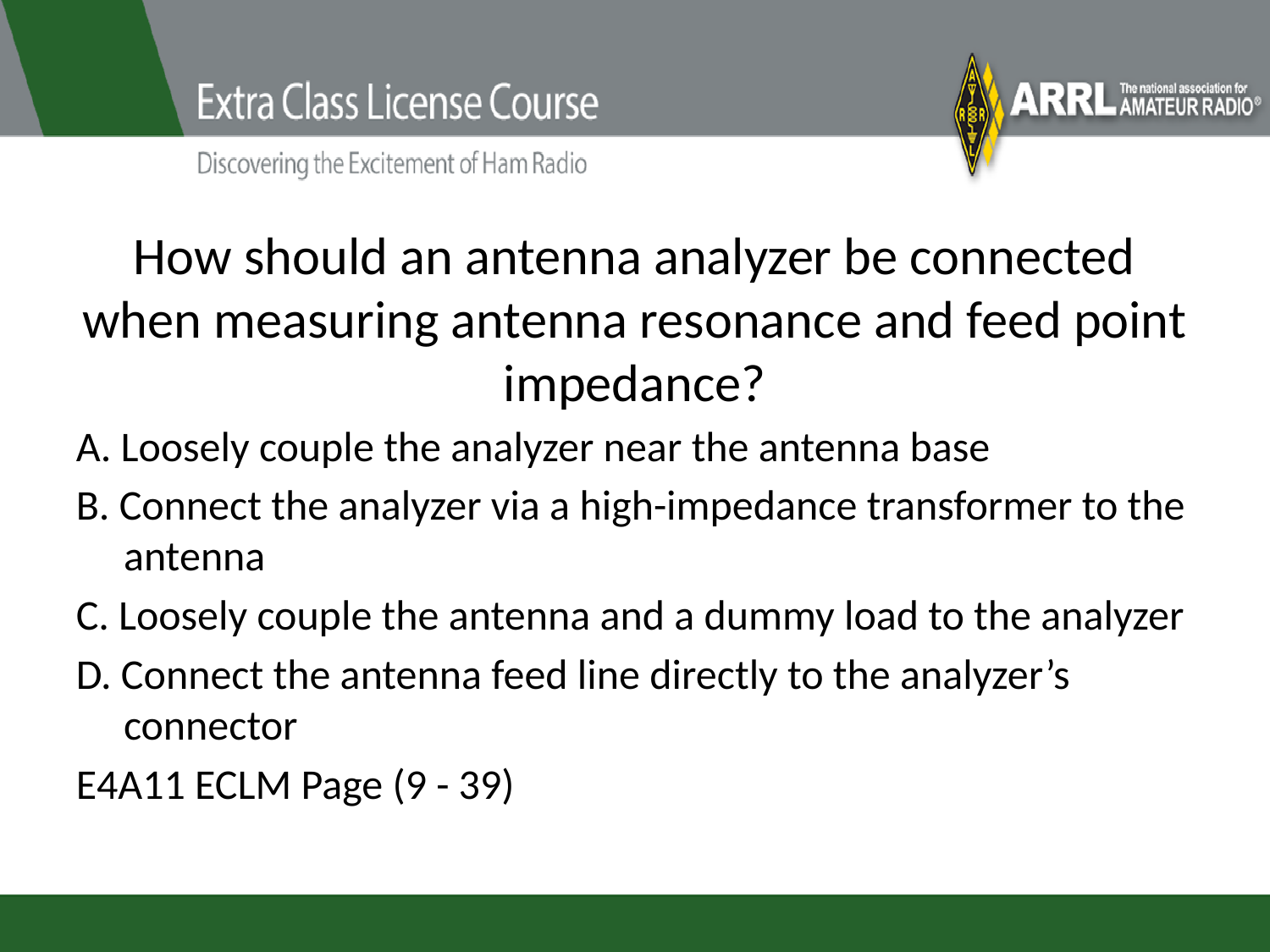

# How should an antenna analyzer be connected when measuring antenna resonance and feed point impedance?
A. Loosely couple the analyzer near the antenna base
B. Connect the analyzer via a high-impedance transformer to the antenna
C. Loosely couple the antenna and a dummy load to the analyzer
D. Connect the antenna feed line directly to the analyzer’s connector
E4A11 ECLM Page (9 - 39)